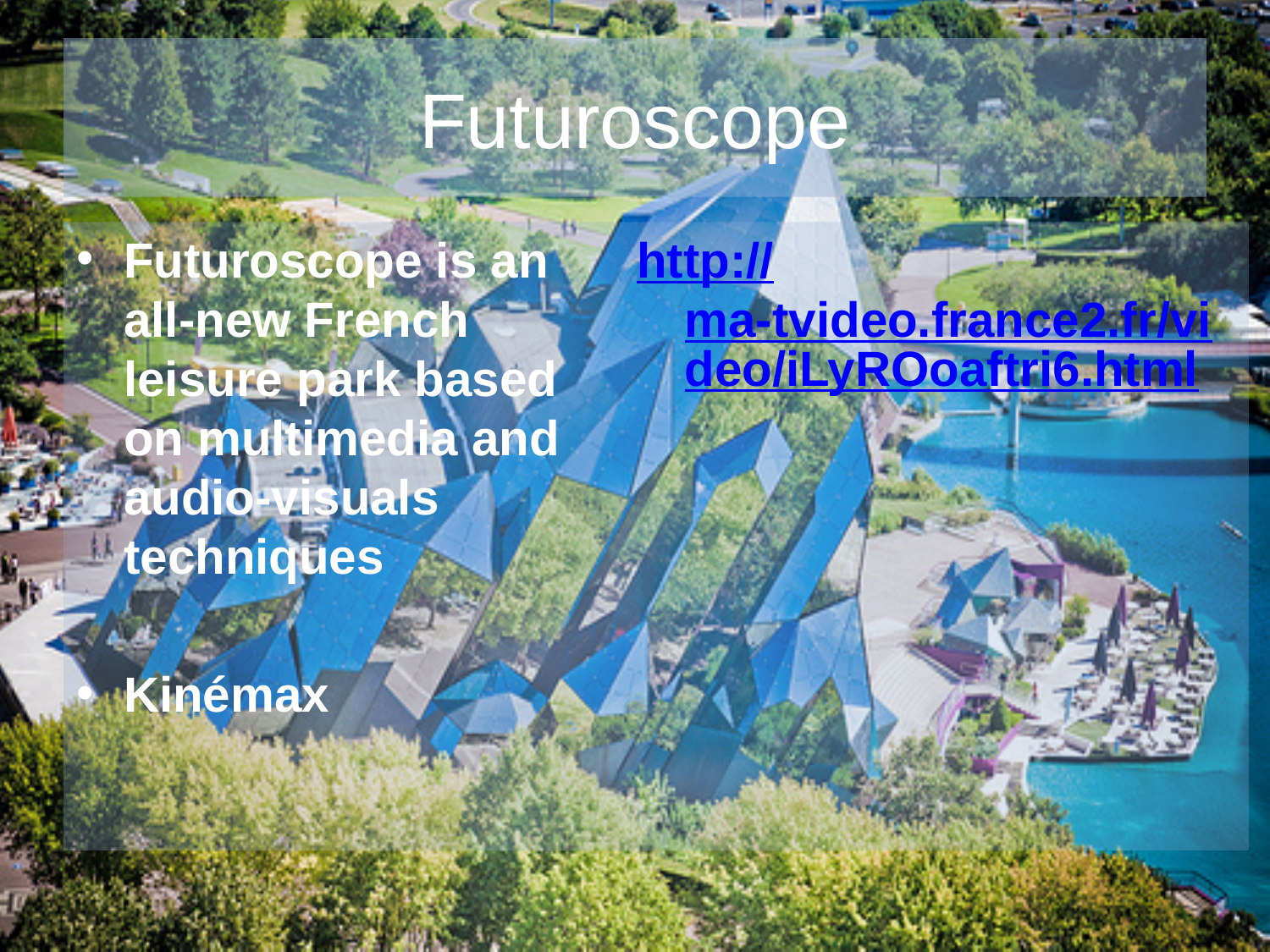

# Futuroscope
Futuroscope is an all-new French leisure park based on multimedia and audio-visuals techniques

Kinémax

http://ma-tvideo.france2.fr/video/iLyROoaftri6.html